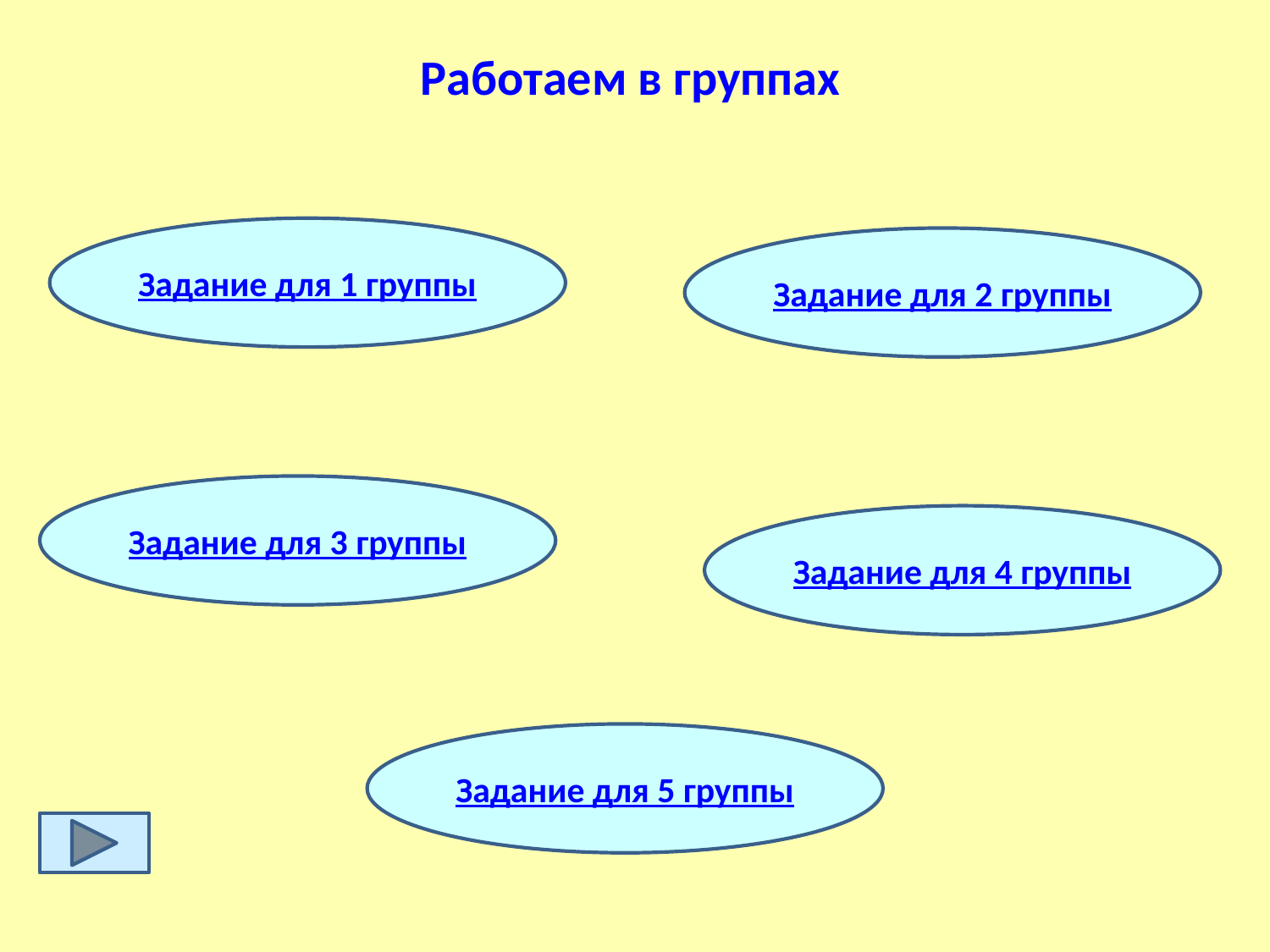

Работаем в группах
Задание для 1 группы
Задание для 2 группы
Задание для 3 группы
Задание для 4 группы
Задание для 5 группы